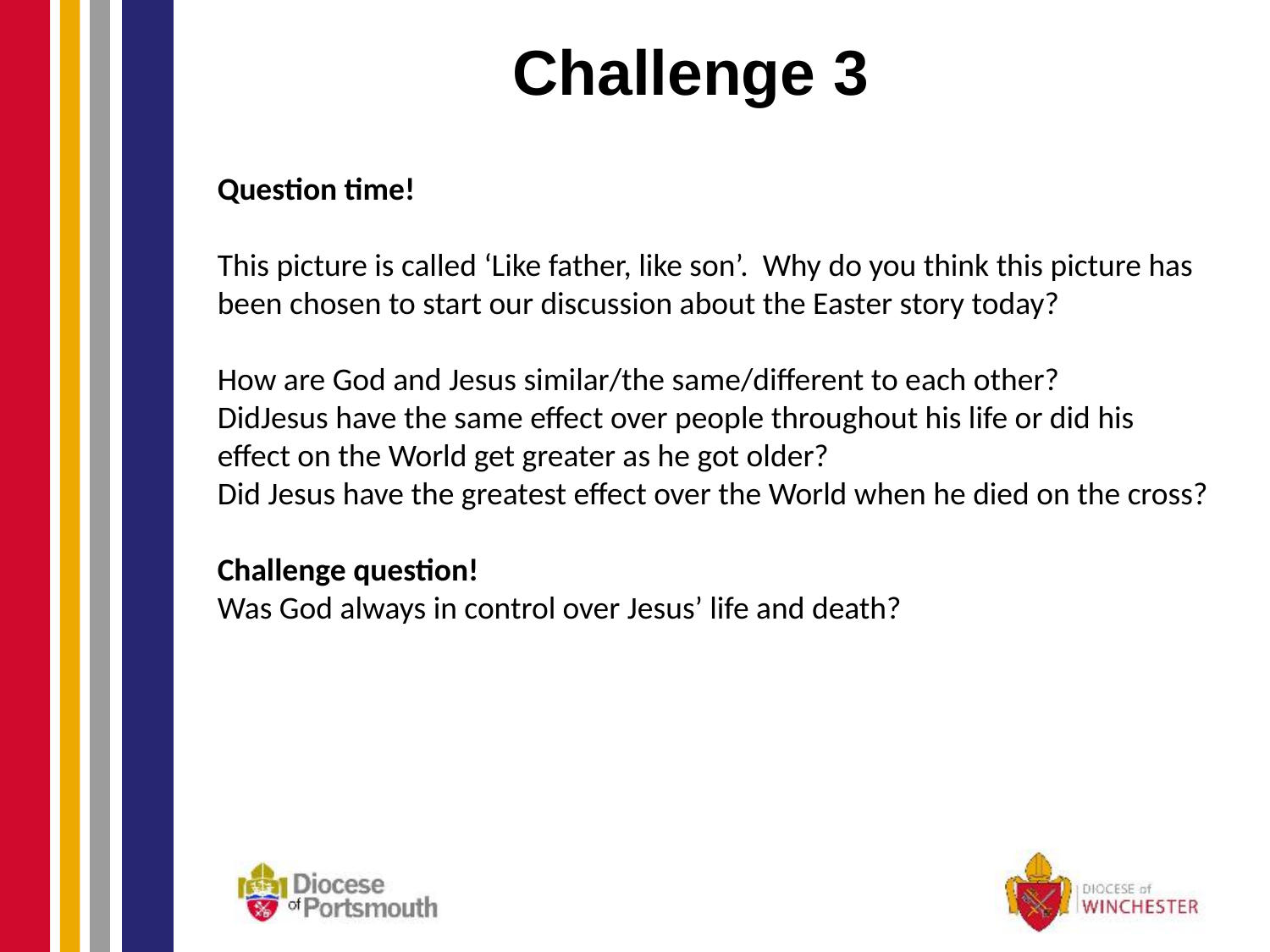

# Challenge 3

Question time!

This picture is called ‘Like father, like son’.  Why do you think this picture has been chosen to start our discussion about the Easter story today?

How are God and Jesus similar/the same/different to each other?
DidJesus have the same effect over people throughout his life or did his effect on the World get greater as he got older?
Did Jesus have the greatest effect over the World when he died on the cross?

Challenge question!
Was God always in control over Jesus’ life and death?